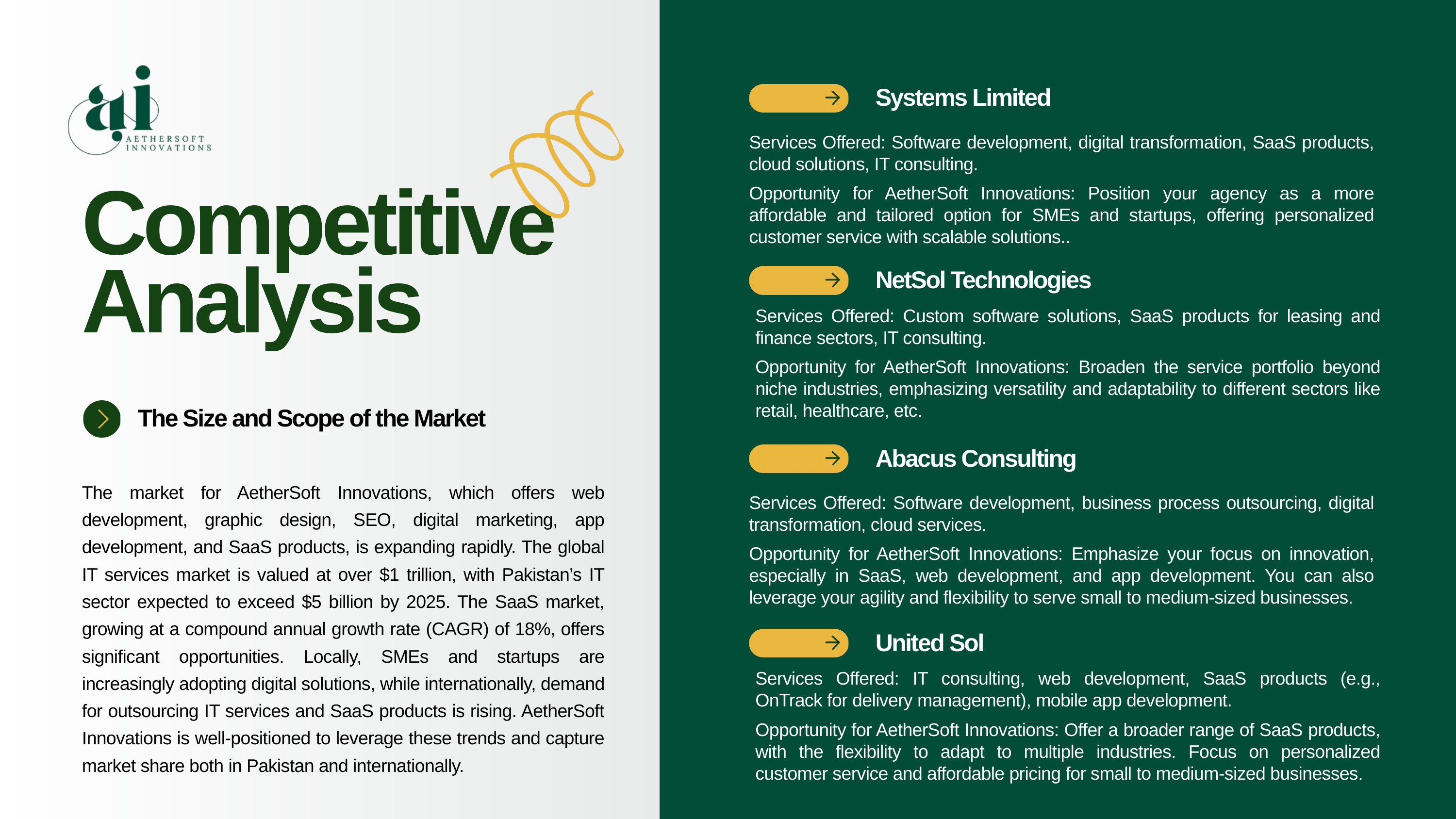

Systems Limited

Services Offered: Software development, digital transformation, SaaS products, cloud solutions, IT consulting.
Opportunity for AetherSoft Innovations: Position your agency as a more affordable and tailored option for SMEs and startups, offering personalized customer service with scalable solutions..
Competitive Analysis

NetSol Technologies
Services Offered: Custom software solutions, SaaS products for leasing and finance sectors, IT consulting.
Opportunity for AetherSoft Innovations: Broaden the service portfolio beyond niche industries, emphasizing versatility and adaptability to different sectors like retail, healthcare, etc.

The Size and Scope of the Market

Abacus Consulting
The market for AetherSoft Innovations, which offers web development, graphic design, SEO, digital marketing, app development, and SaaS products, is expanding rapidly. The global IT services market is valued at over $1 trillion, with Pakistan’s IT sector expected to exceed $5 billion by 2025. The SaaS market, growing at a compound annual growth rate (CAGR) of 18%, offers significant opportunities. Locally, SMEs and startups are increasingly adopting digital solutions, while internationally, demand for outsourcing IT services and SaaS products is rising. AetherSoft Innovations is well-positioned to leverage these trends and capture market share both in Pakistan and internationally.
Services Offered: Software development, business process outsourcing, digital transformation, cloud services.
Opportunity for AetherSoft Innovations: Emphasize your focus on innovation, especially in SaaS, web development, and app development. You can also leverage your agility and flexibility to serve small to medium-sized businesses.

United Sol
Services Offered: IT consulting, web development, SaaS products (e.g., OnTrack for delivery management), mobile app development.
Opportunity for AetherSoft Innovations: Offer a broader range of SaaS products, with the flexibility to adapt to multiple industries. Focus on personalized customer service and affordable pricing for small to medium-sized businesses.